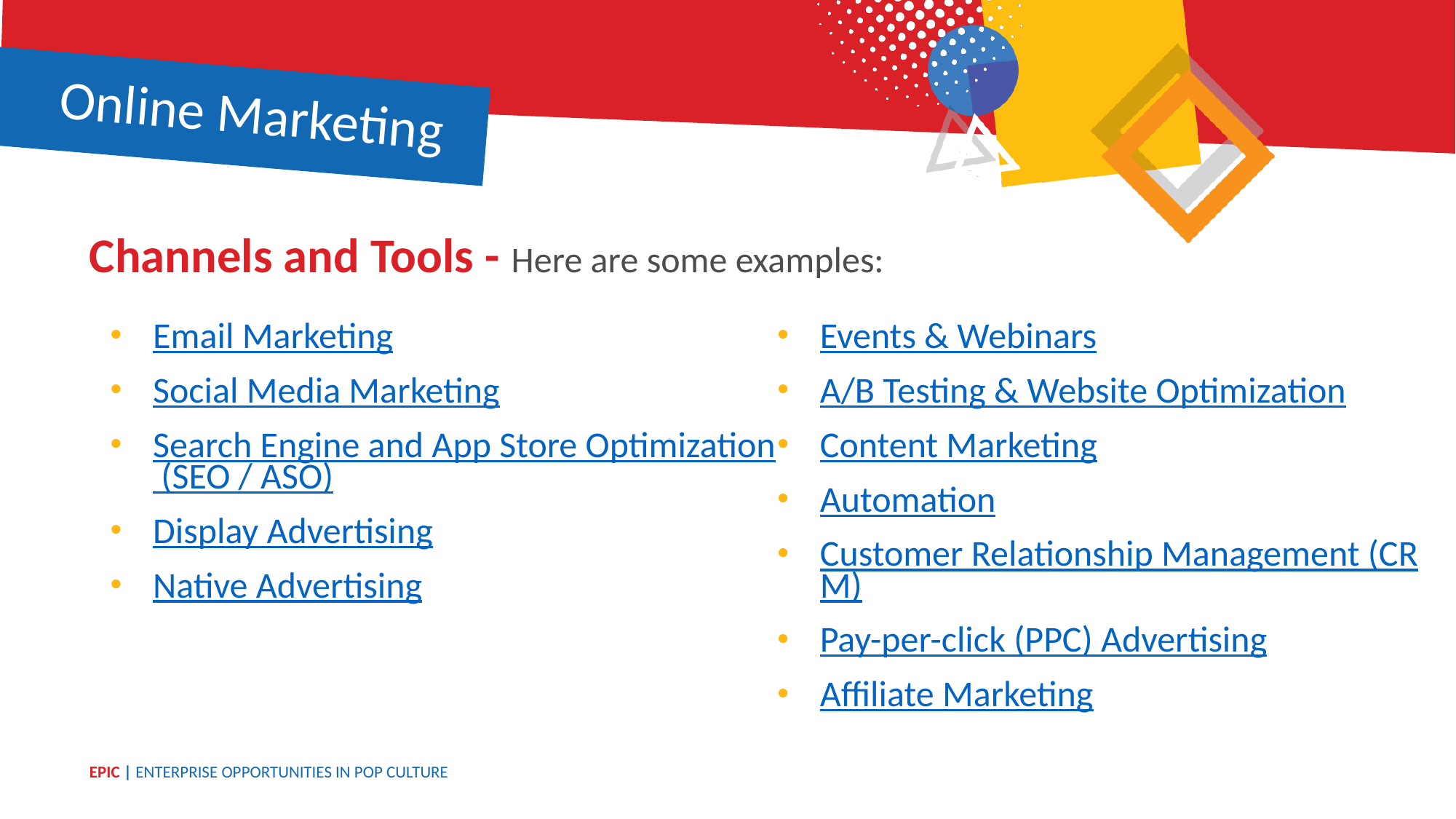

Online Marketing

Channels and Tools - Here are some examples:

Email Marketing
Social Media Marketing
Search Engine and App Store Optimization (SEO / ASO)
Display Advertising
Native Advertising
Events & Webinars
A/B Testing & Website Optimization
Content Marketing
Automation
Customer Relationship Management (CRM)
Pay-per-click (PPC) Advertising
Affiliate Marketing